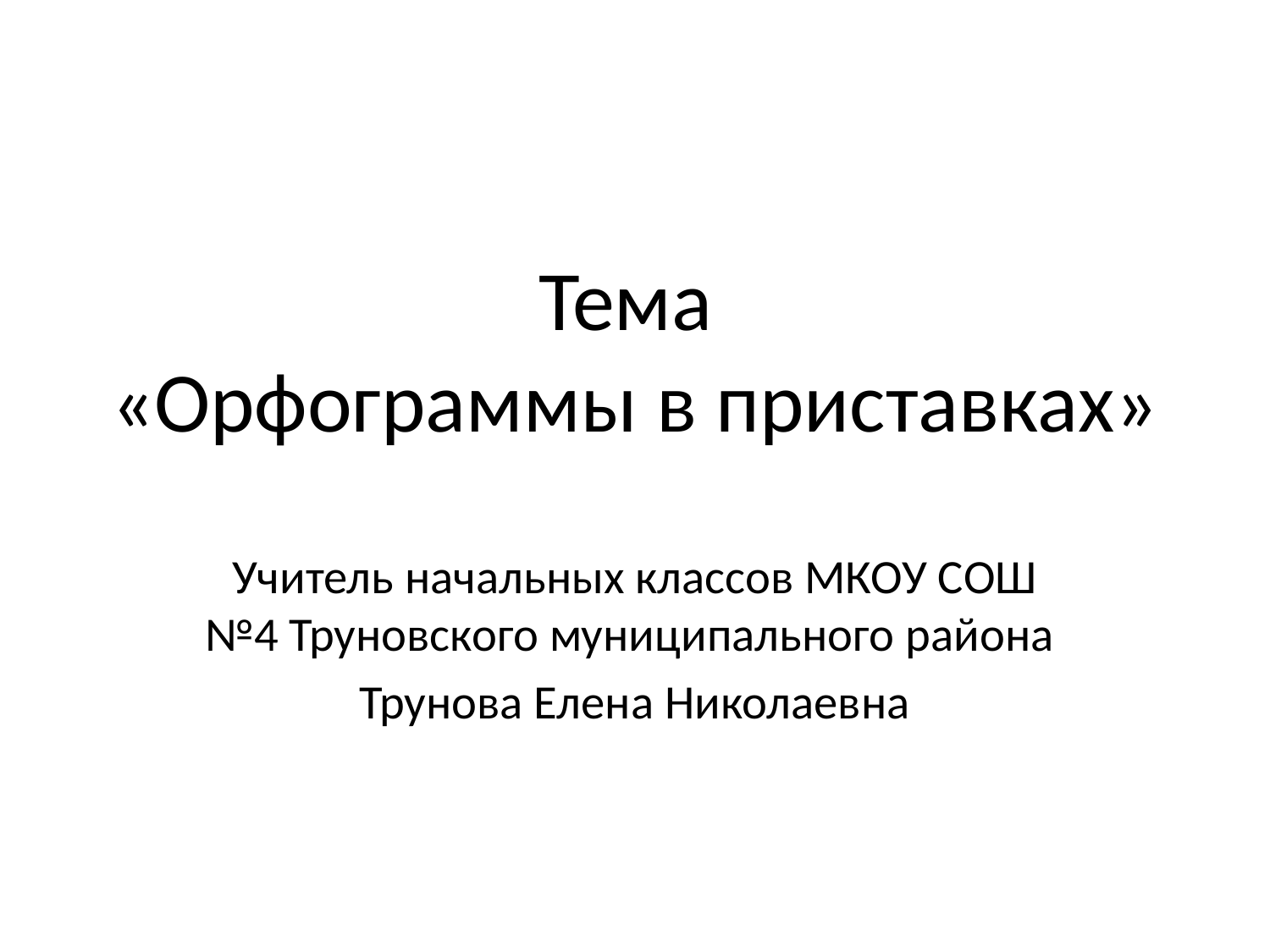

# Тема «Орфограммы в приставках»
Учитель начальных классов МКОУ СОШ №4 Труновского муниципального района
Трунова Елена Николаевна